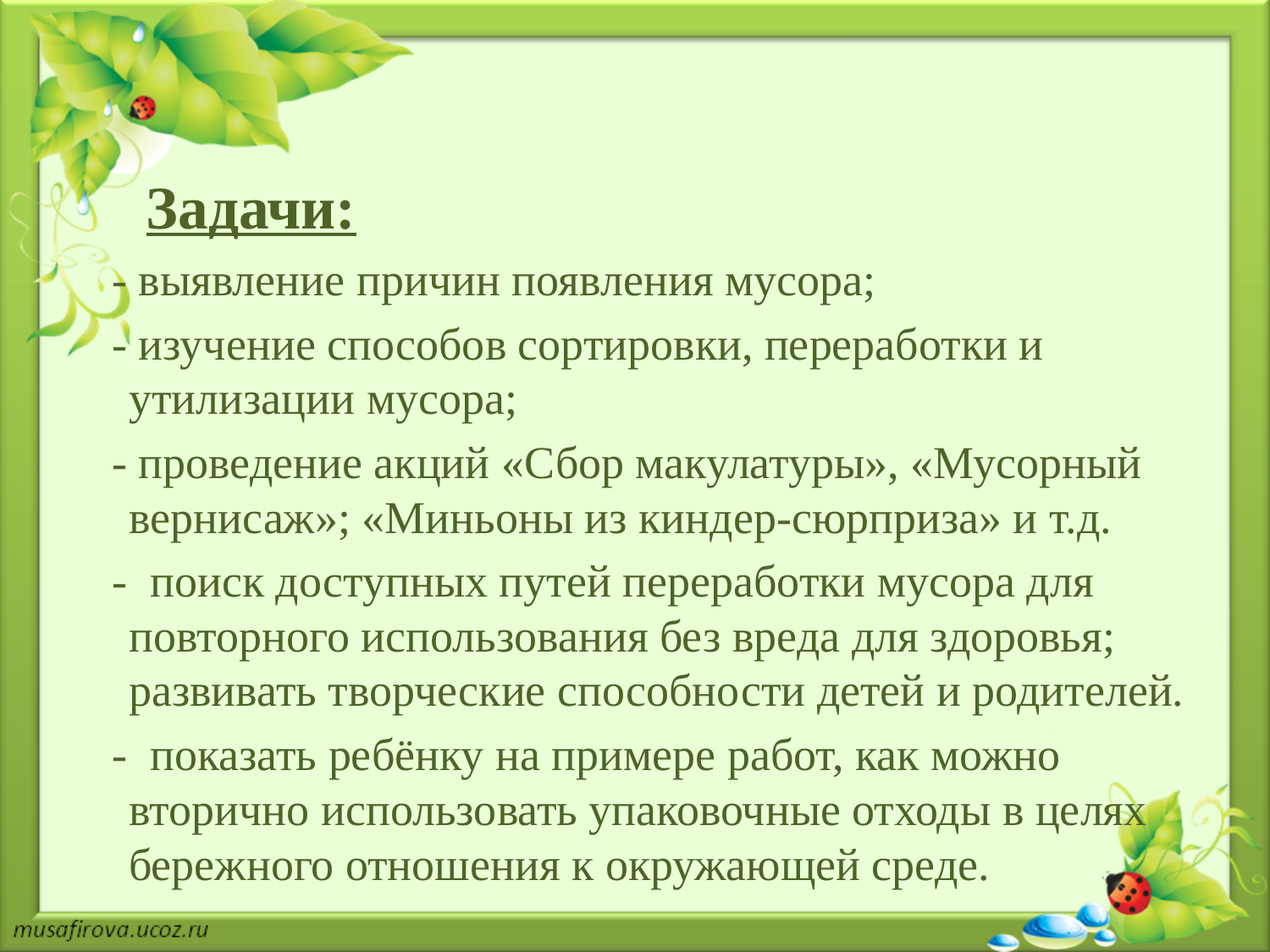

#
      Задачи:
   - выявление причин появления мусора;
   - изучение способов сортировки, переработки и утилизации мусора;
   - проведение акций «Сбор макулатуры», «Мусорный вернисаж»; «Миньоны из киндер-сюрприза» и т.д.
   -  поиск доступных путей переработки мусора для повторного использования без вреда для здоровья; развивать творческие способности детей и родителей.
   -  показать ребёнку на примере работ, как можно вторично использовать упаковочные отходы в целях бережного отношения к окружающей среде.